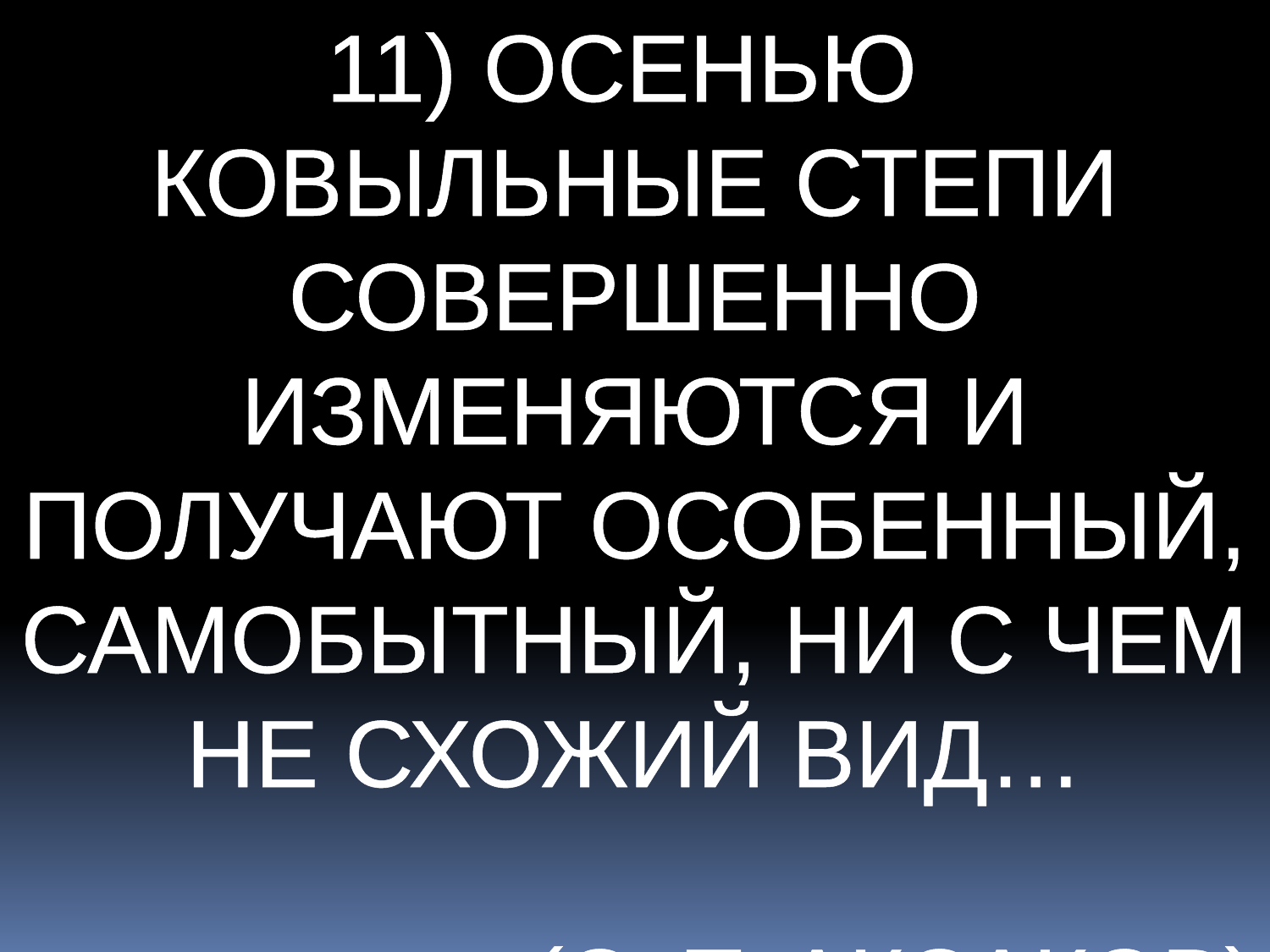

11) ОСЕНЬЮ  КОВЫЛЬНЫЕ СТЕПИ СОВЕРШЕННО ИЗМЕНЯЮТСЯ И ПОЛУЧАЮТ ОСОБЕННЫЙ, САМОБЫТНЫЙ, НИ С ЧЕМ НЕ СХОЖИЙ ВИД…

(С. Т. АКСАКОВ)